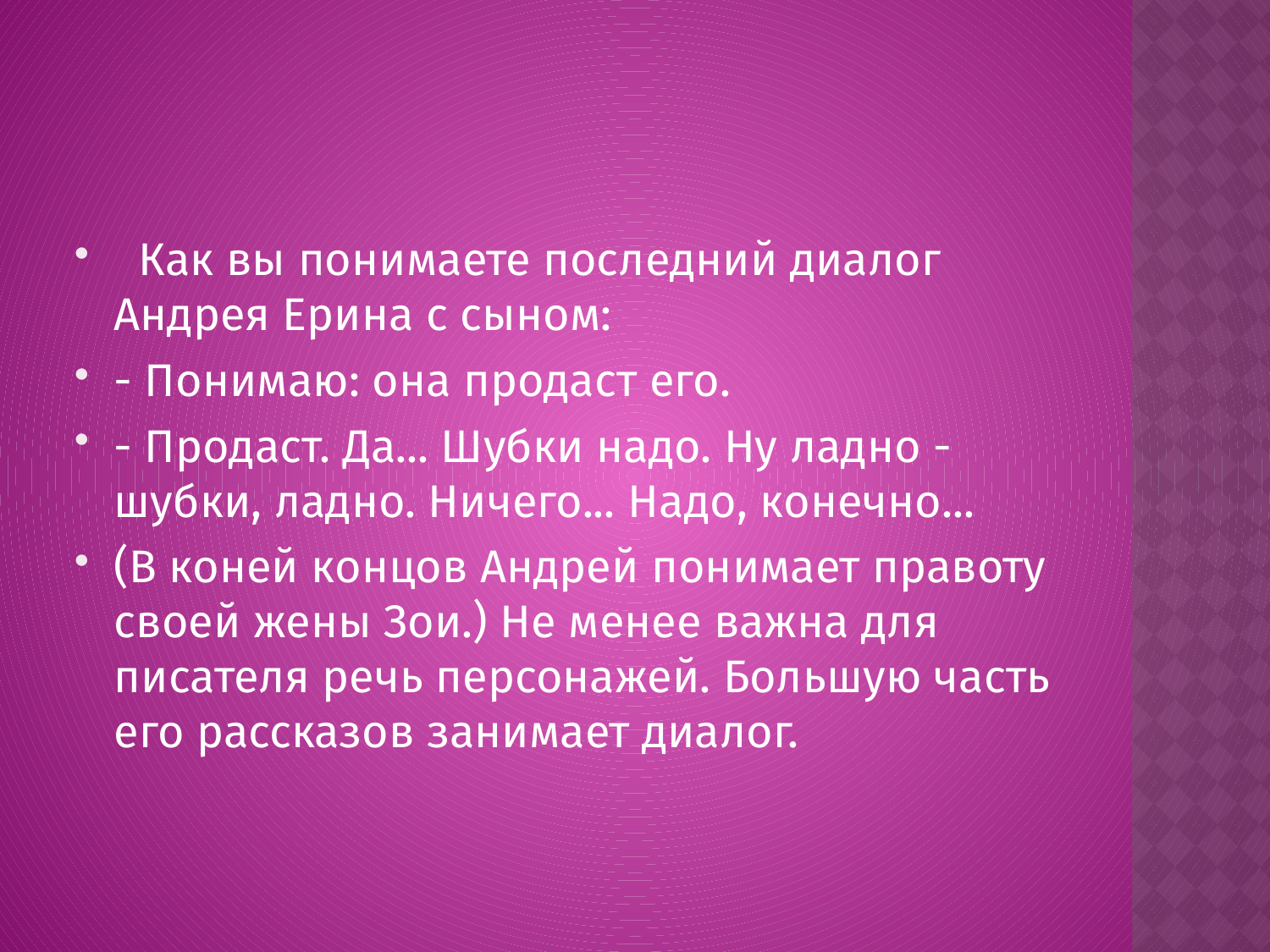

#
  Как вы понимаете последний диалог Андрея Ерина с сыном:
- Понимаю: она продаст его.
- Продаст. Да... Шубки надо. Ну ладно - шубки, ладно. Ничего... На­до, конечно...
(В коней концов Андрей понимает правоту своей жены Зои.) Не менее важна для писателя речь персонажей. Большую часть его рассказов занимает диалог.